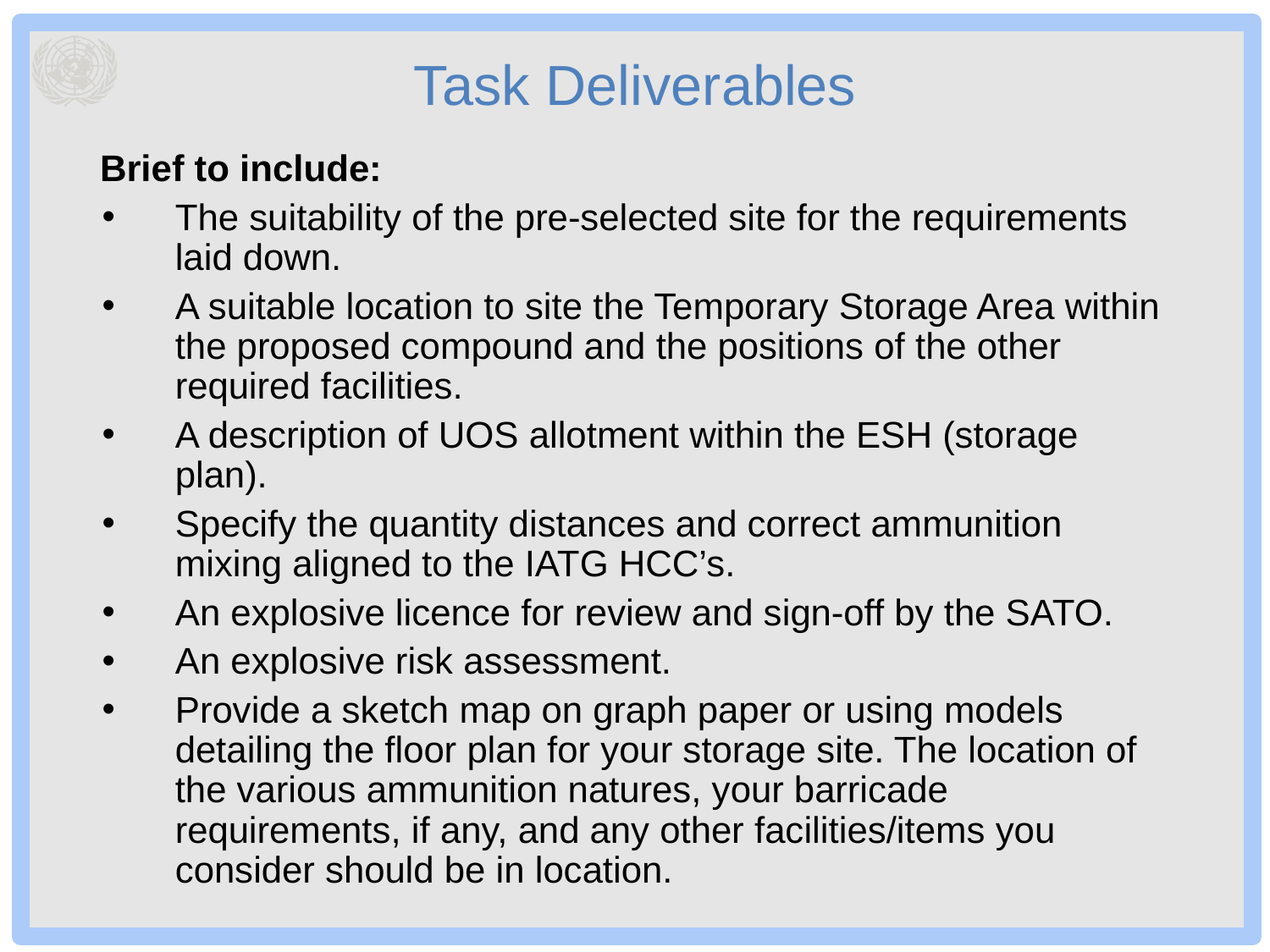

# Task Deliverables
Brief to include:
The suitability of the pre-selected site for the requirements laid down.
A suitable location to site the Temporary Storage Area within the proposed compound and the positions of the other required facilities.
A description of UOS allotment within the ESH (storage plan).
Specify the quantity distances and correct ammunition mixing aligned to the IATG HCC’s.
An explosive licence for review and sign-off by the SATO.
An explosive risk assessment.
Provide a sketch map on graph paper or using models detailing the floor plan for your storage site. The location of the various ammunition natures, your barricade requirements, if any, and any other facilities/items you consider should be in location.